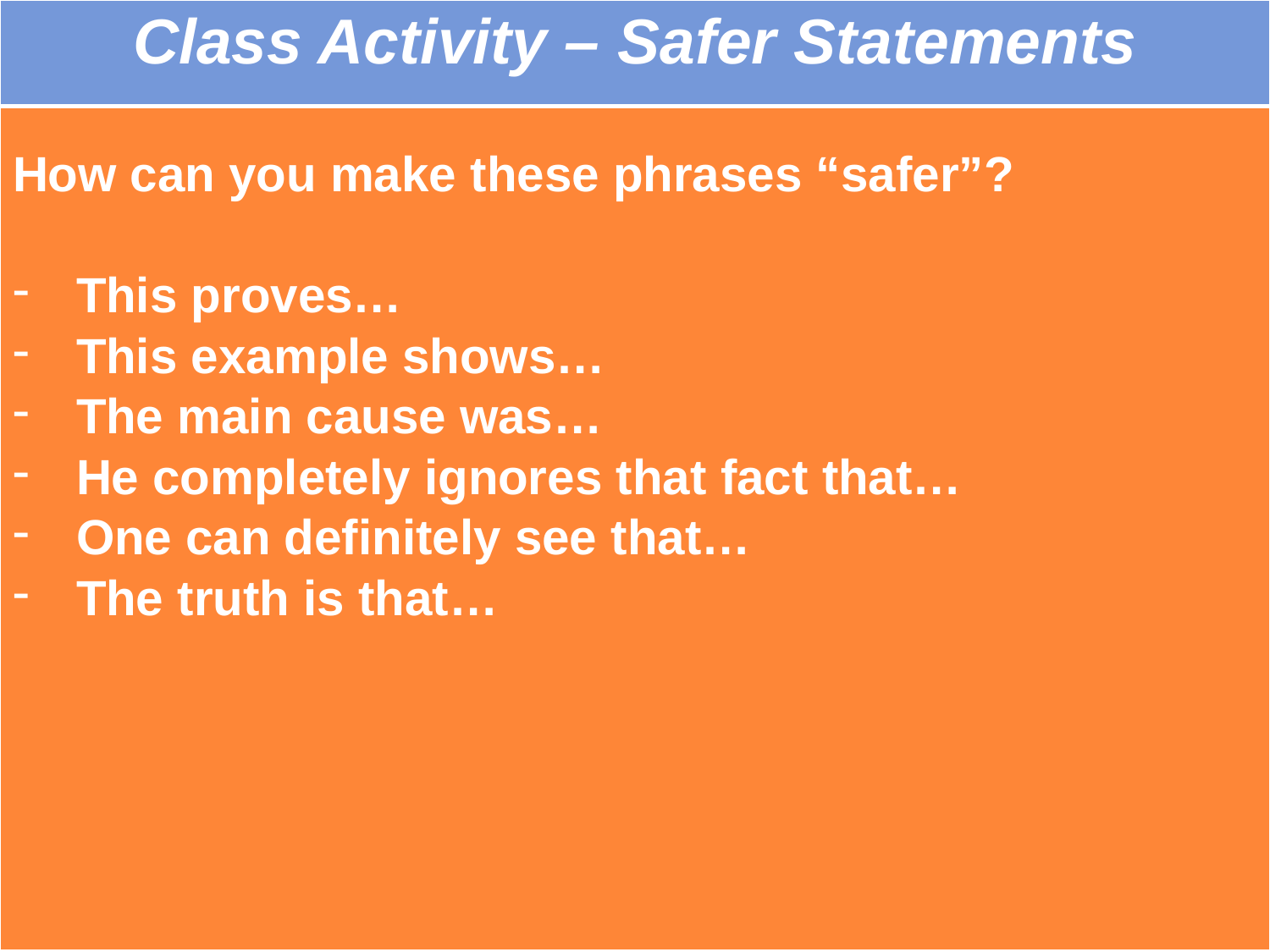

| Class Activity – Safer Statements |
| --- |
| How can you make these phrases “safer”? This proves… This example shows… The main cause was… He completely ignores that fact that… One can definitely see that… The truth is that… |
| --- |
26